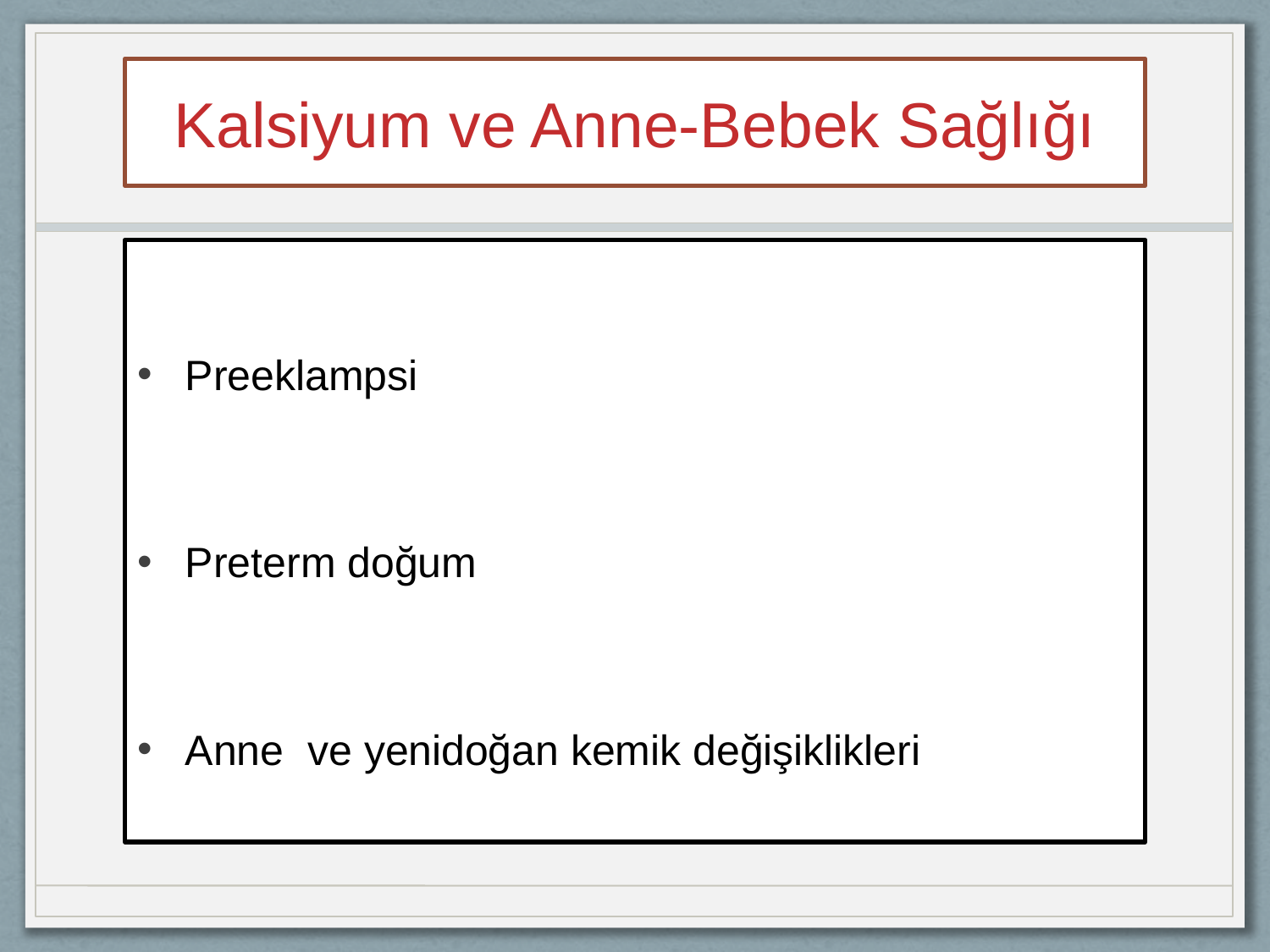

# Kalsiyum ve Anne-Bebek Sağlığı
Preeklampsi
Preterm doğum
Anne  ve yenidoğan kemik değişiklikleri